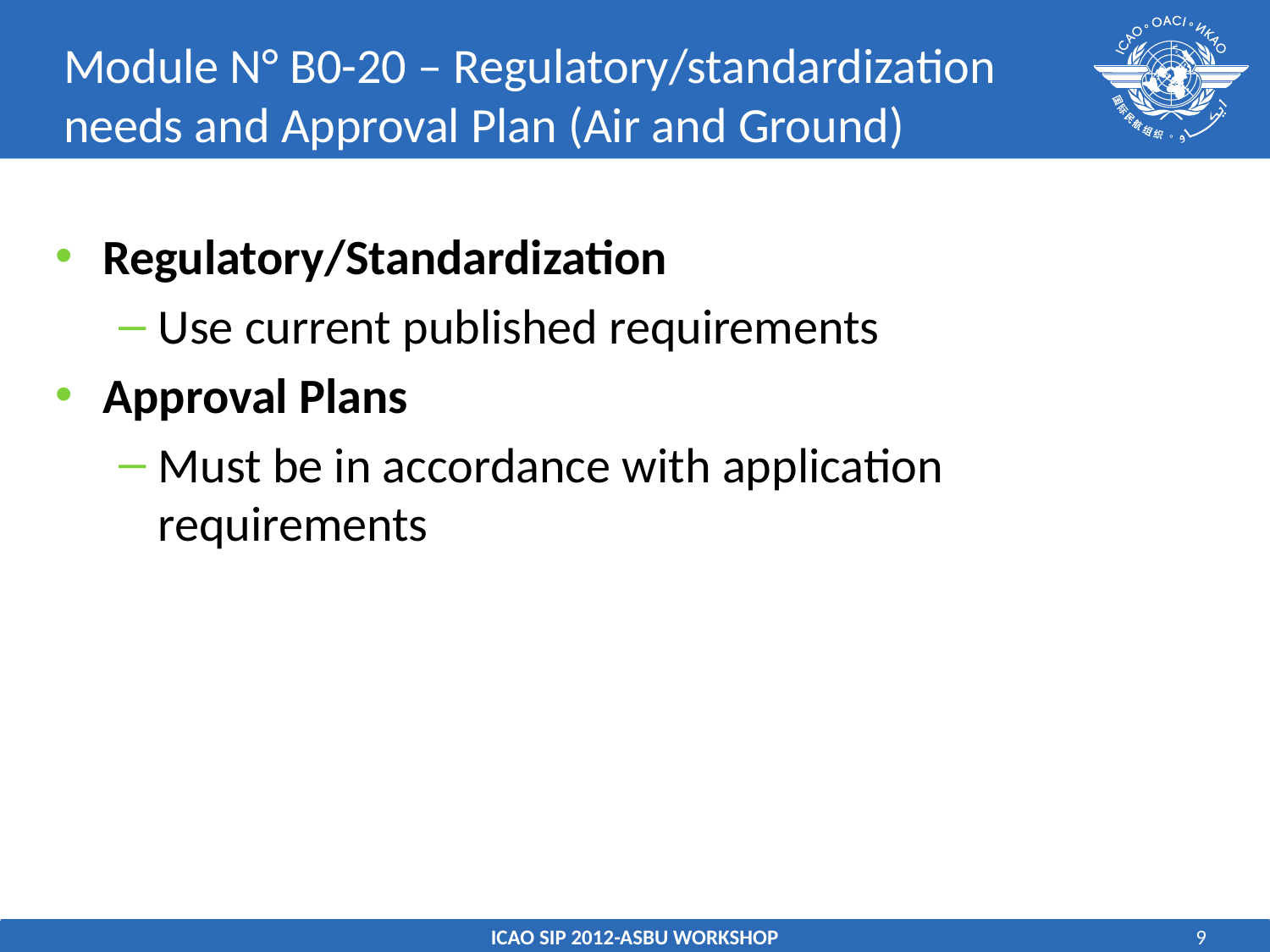

# Module N° B0-20 – Regulatory/standardization needs and Approval Plan (Air and Ground)

Regulatory/Standardization
Use current published requirements
Approval Plans
Must be in accordance with application requirements

ICAO SIP 2012-ASBU WORKSHOP
9